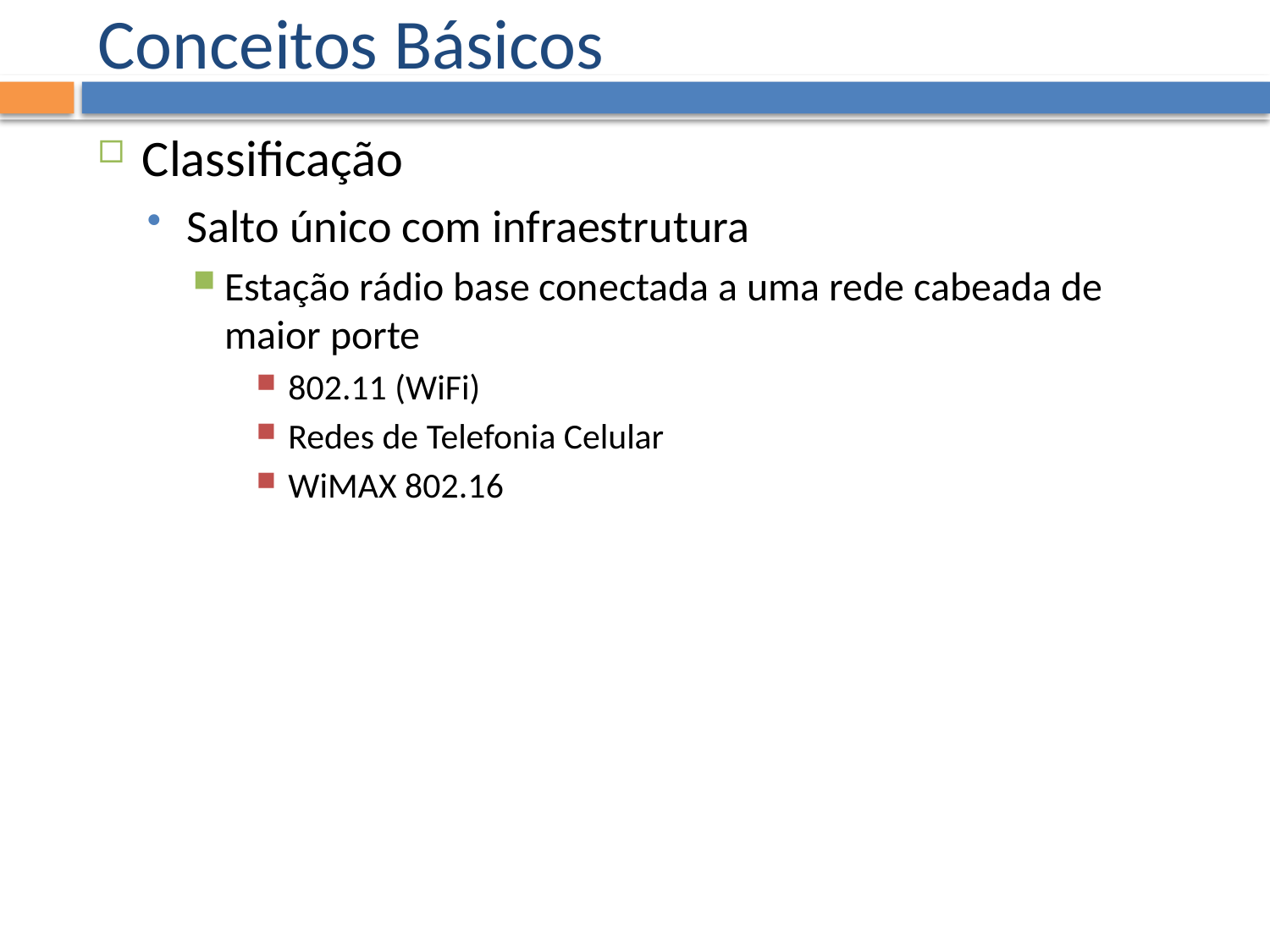

# Conceitos Básicos
Classificação
Salto único com infraestrutura
Estação rádio base conectada a uma rede cabeada de maior porte
802.11 (WiFi)
Redes de Telefonia Celular
WiMAX 802.16